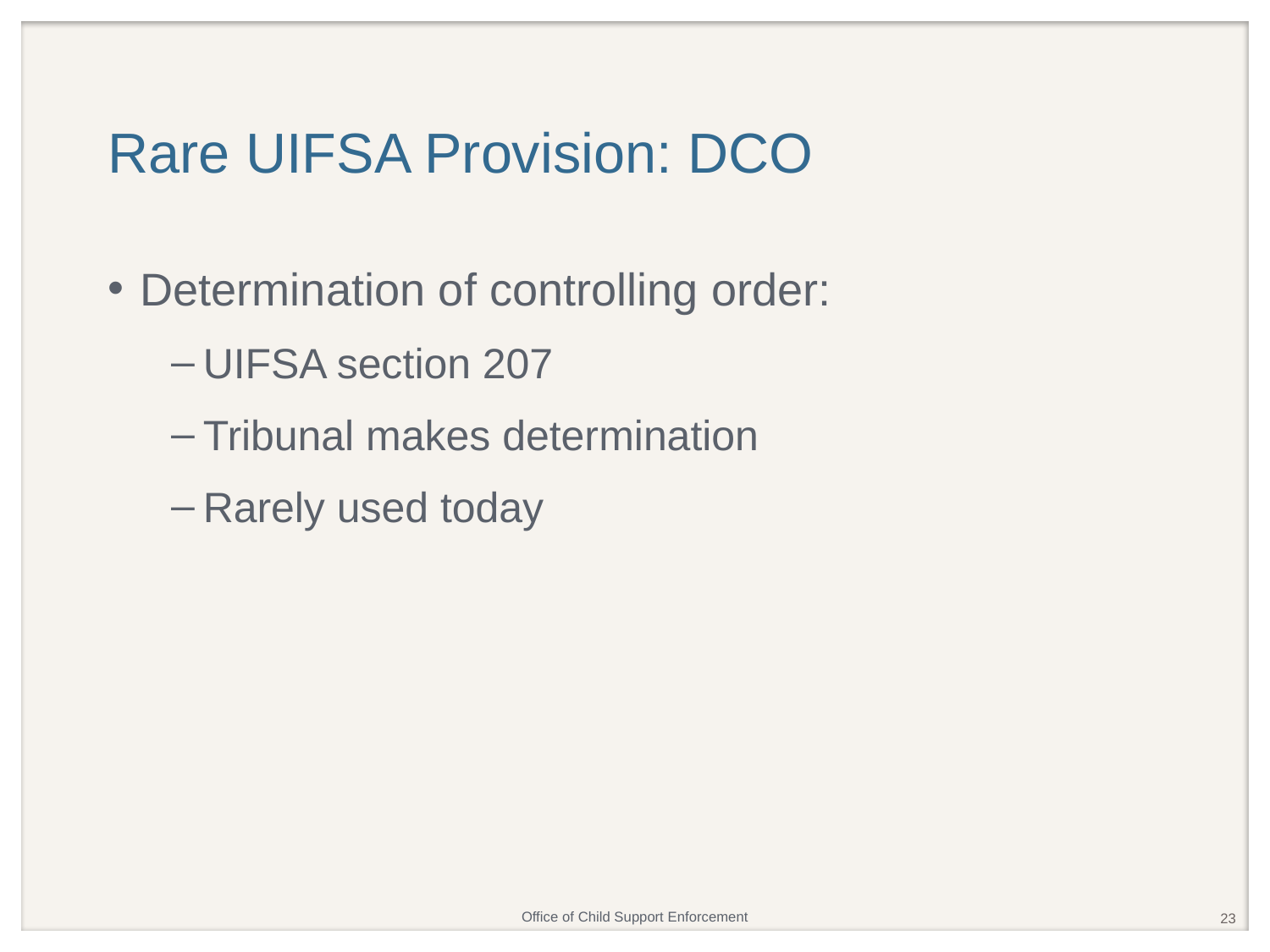

# Rare UIFSA Provision: DCO
Determination of controlling order:
UIFSA section 207
Tribunal makes determination
Rarely used today
23